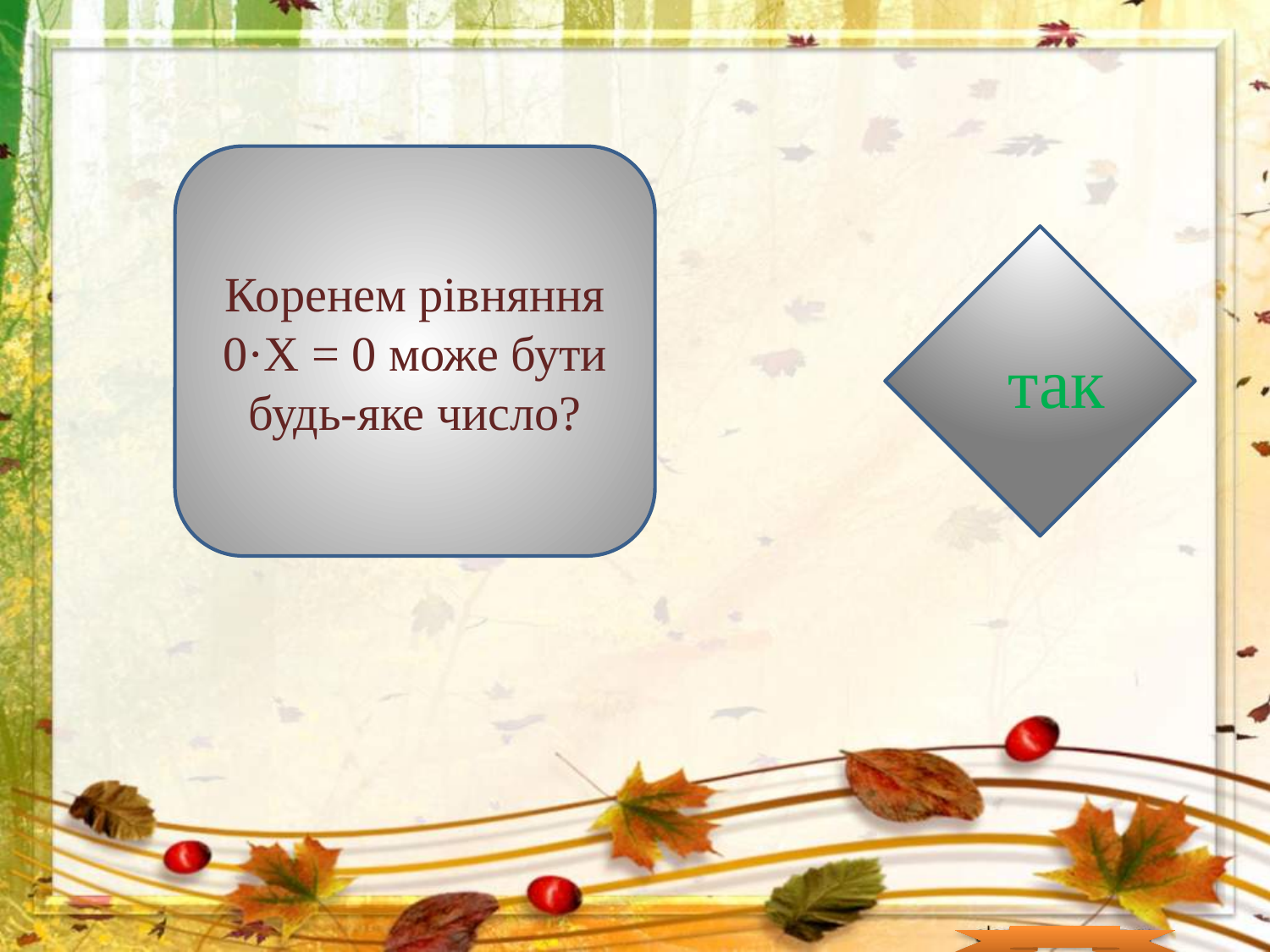

Коренем рівняння 0·X = 0 може бути будь-яке число?

так